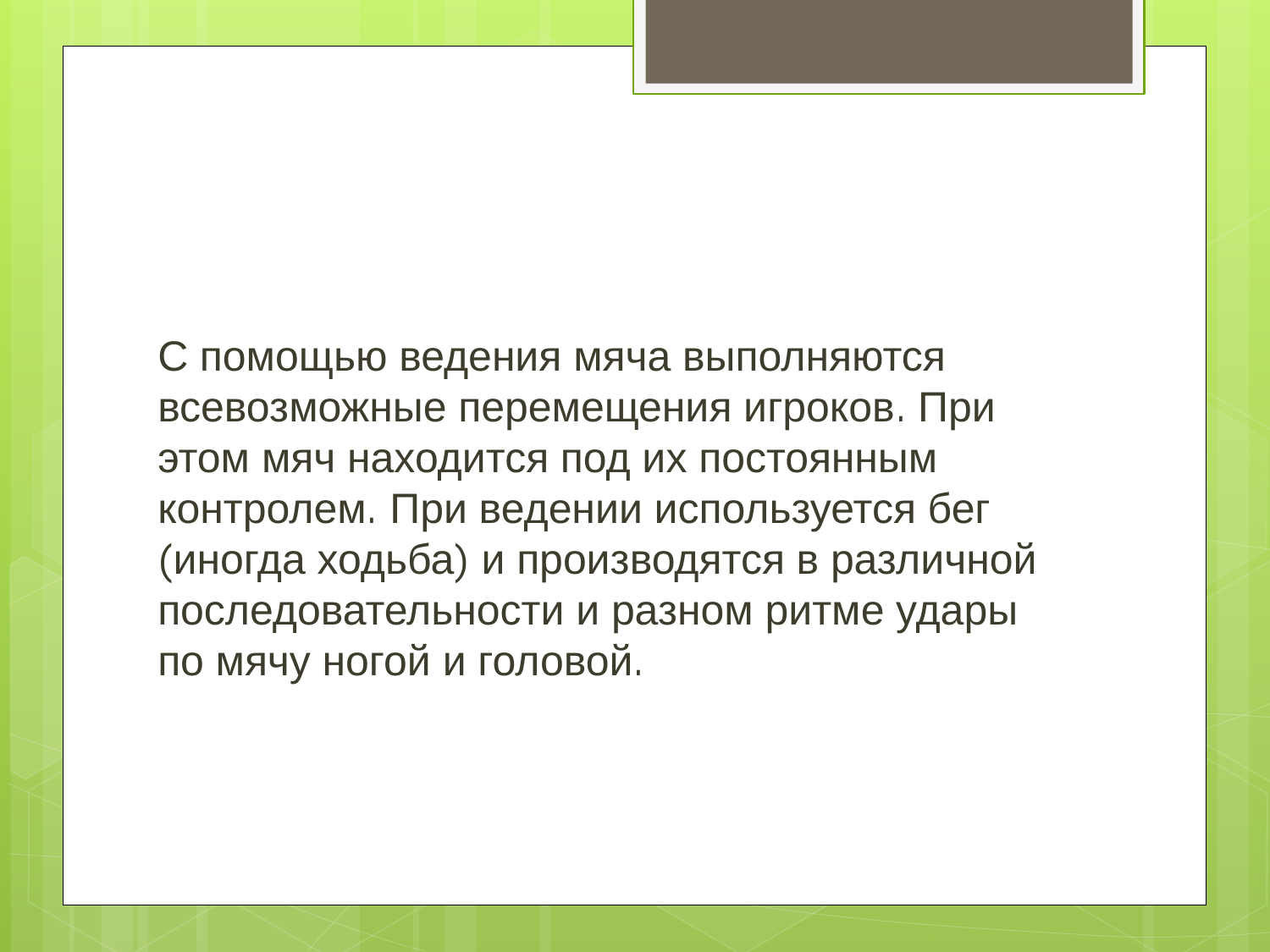

С помощью ведения мяча выполняются всевозможные перемещения игроков. При этом мяч находится под их постоянным контролем. При ведении используется бег (иногда ходьба) и производятся в различной последовательности и разном ритме удары по мячу ногой и головой.